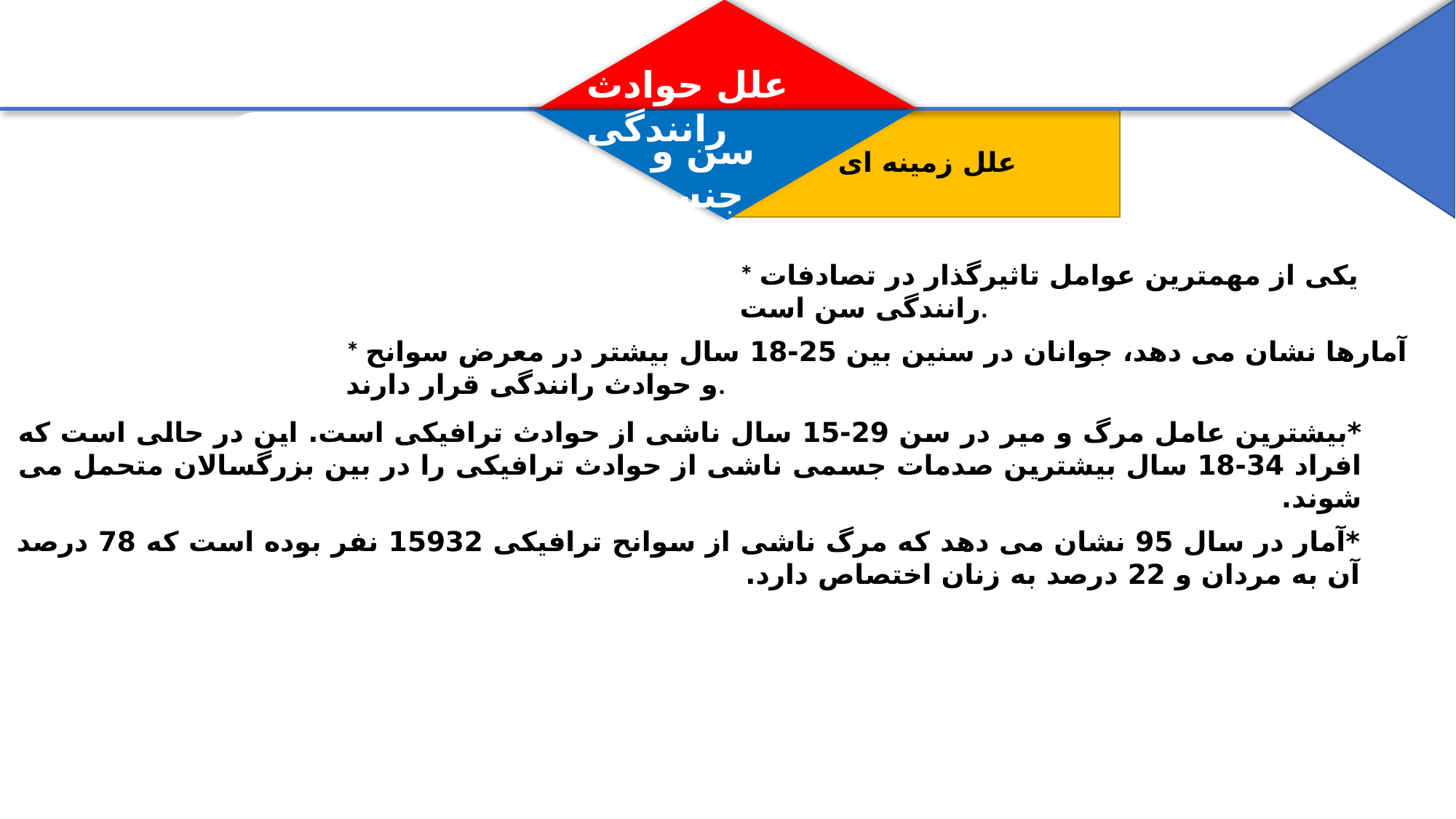

علل حوادث رانندگی

علل زمینه ای

سن و جنس
* یکی از مهمترین عوامل تاثیرگذار در تصادفات رانندگی سن است.
* آمارها نشان می دهد، جوانان در سنین بین 25-18 سال بیشتر در معرض سوانح و حوادث رانندگی قرار دارند.
*بیشترین عامل مرگ و میر در سن 29-15 سال ناشی از حوادث ترافیکی است. این در حالی است که افراد 34-18 سال بیشترین صدمات جسمی ناشی از حوادث ترافیکی را در بین بزرگسالان متحمل می شوند.
*آمار در سال 95 نشان می دهد که مرگ ناشی از سوانح ترافیکی 15932 نفر بوده است که 78 درصد آن به مردان و 22 درصد به زنان اختصاص دارد.